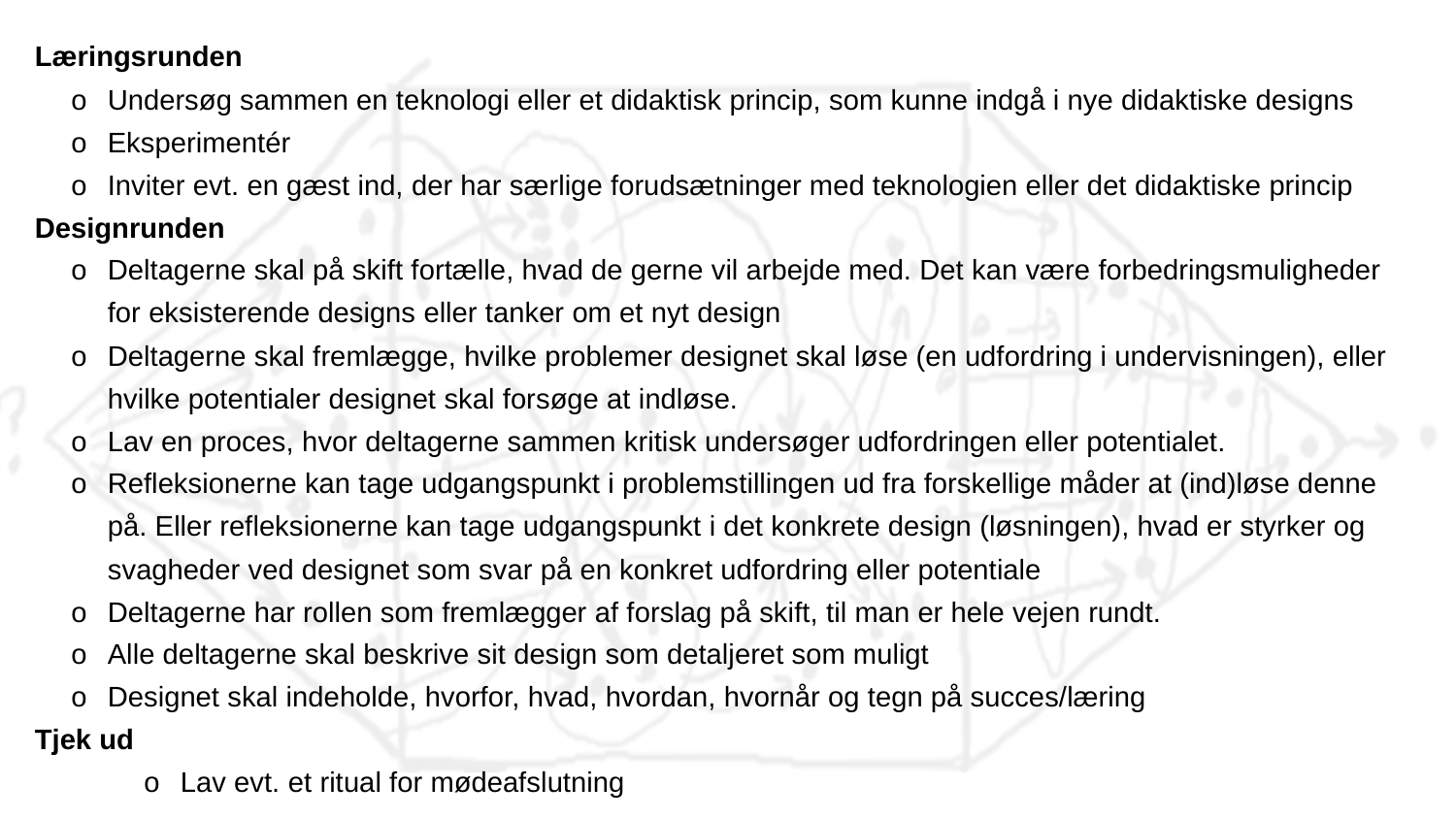

Læringsrunden
o	Undersøg sammen en teknologi eller et didaktisk princip, som kunne indgå i nye didaktiske designs
o	Eksperimentér
o	Inviter evt. en gæst ind, der har særlige forudsætninger med teknologien eller det didaktiske princip
Designrunden
o	Deltagerne skal på skift fortælle, hvad de gerne vil arbejde med. Det kan være forbedringsmuligheder for eksisterende designs eller tanker om et nyt design
o	Deltagerne skal fremlægge, hvilke problemer designet skal løse (en udfordring i undervisningen), eller hvilke potentialer designet skal forsøge at indløse.
o	Lav en proces, hvor deltagerne sammen kritisk undersøger udfordringen eller potentialet.
o	Refleksionerne kan tage udgangspunkt i problemstillingen ud fra forskellige måder at (ind)løse denne på. Eller refleksionerne kan tage udgangspunkt i det konkrete design (løsningen), hvad er styrker og svagheder ved designet som svar på en konkret udfordring eller potentiale
o	Deltagerne har rollen som fremlægger af forslag på skift, til man er hele vejen rundt.
o	Alle deltagerne skal beskrive sit design som detaljeret som muligt
o	Designet skal indeholde, hvorfor, hvad, hvordan, hvornår og tegn på succes/læring
Tjek ud
o	Lav evt. et ritual for mødeafslutning